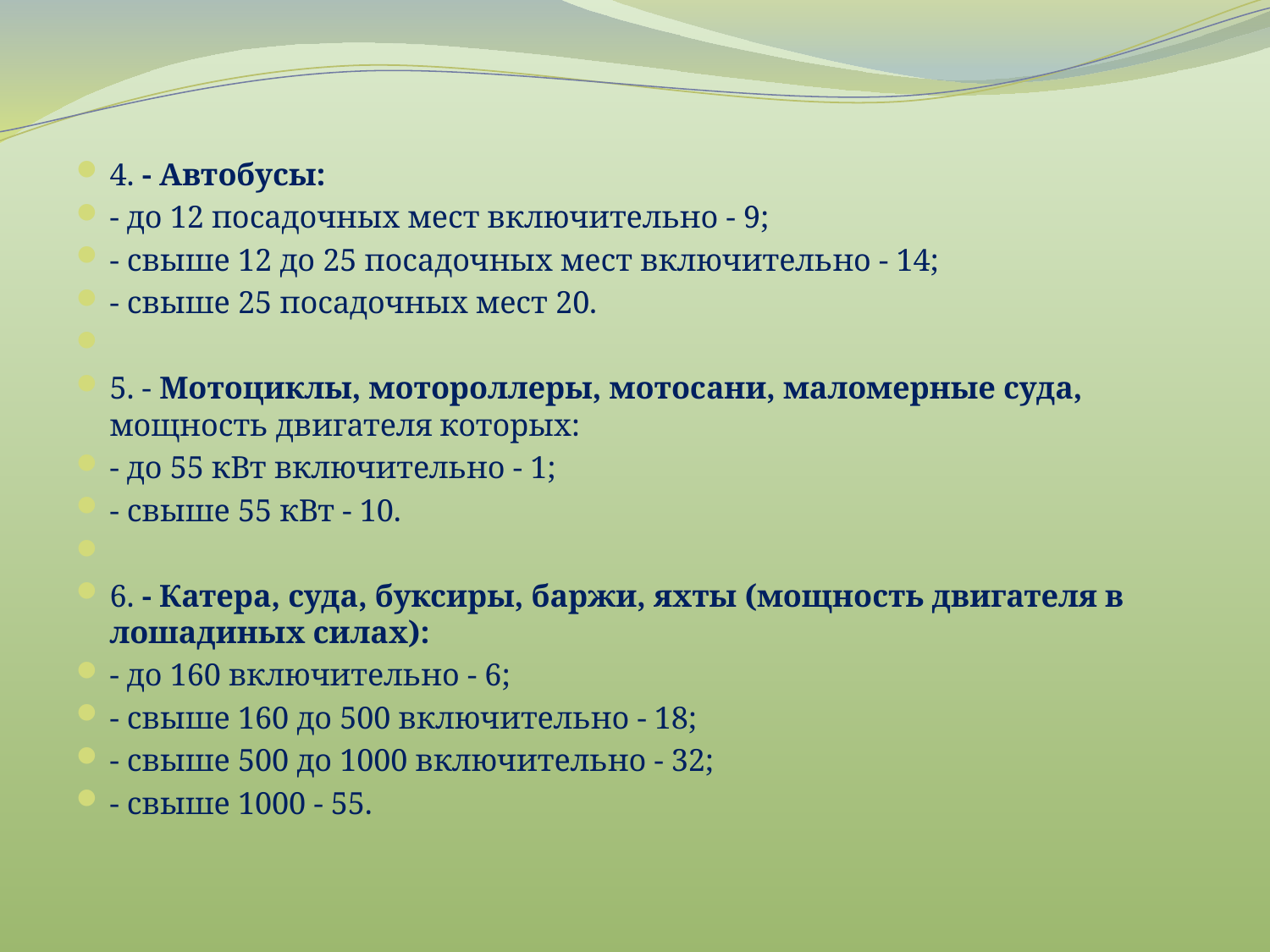

4. - Автобусы:
- до 12 посадочных мест включительно - 9;
- свыше 12 до 25 посадочных мест включительно - 14;
- свыше 25 посадочных мест 20.

5. - Мотоциклы, мотороллеры, мотосани, маломерные суда, мощность двигателя которых:
- до 55 кВт включительно - 1;
- свыше 55 кВт - 10.

6. - Катера, суда, буксиры, баржи, яхты (мощность двигателя в лошадиных силах):
- до 160 включительно - 6;
- свыше 160 до 500 включительно - 18;
- свыше 500 до 1000 включительно - 32;
- свыше 1000 - 55.